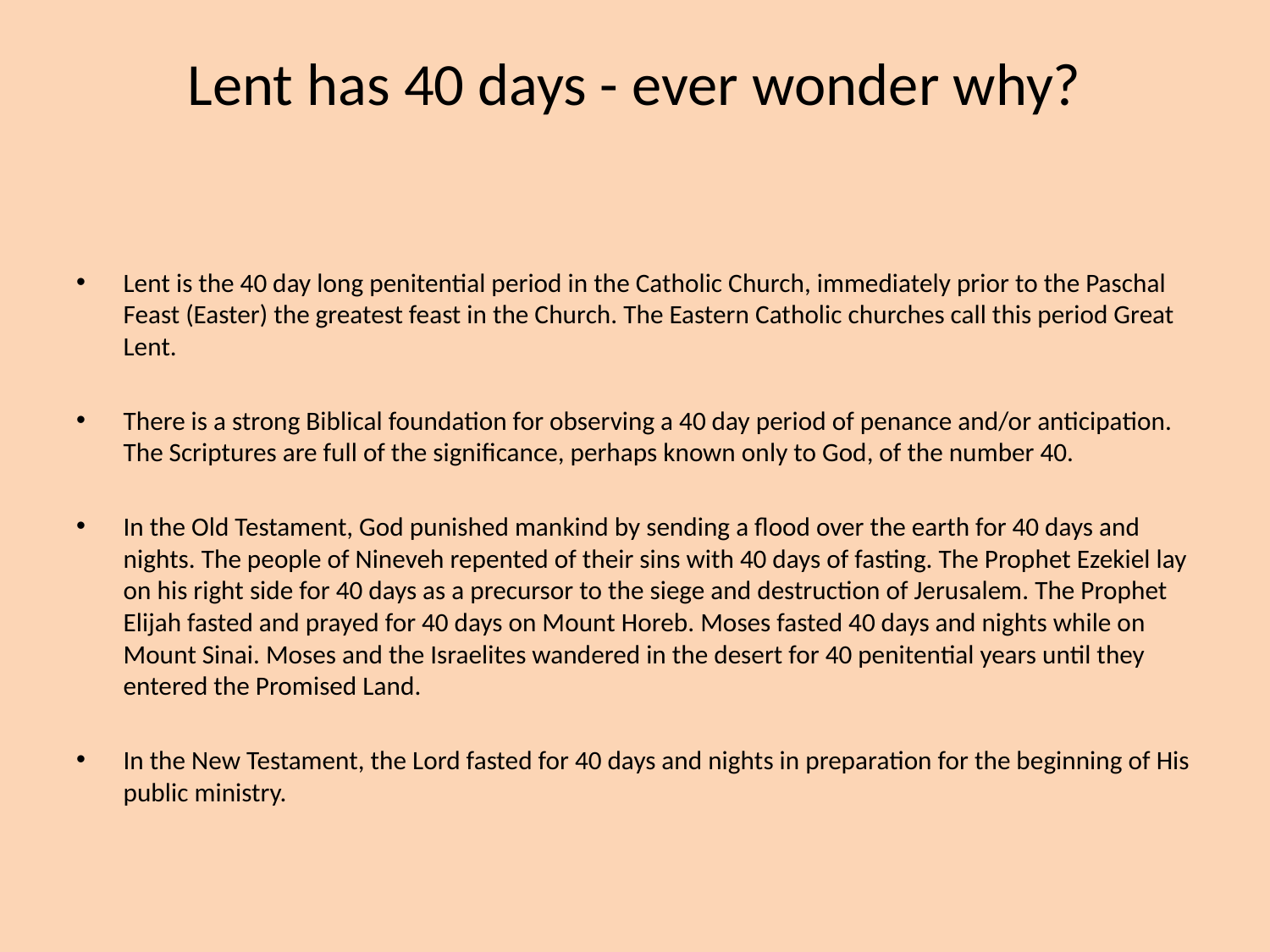

# Lent has 40 days - ever wonder why?

Lent is the 40 day long penitential period in the Catholic Church, immediately prior to the Paschal Feast (Easter) the greatest feast in the Church. The Eastern Catholic churches call this period Great Lent.

There is a strong Biblical foundation for observing a 40 day period of penance and/or anticipation. The Scriptures are full of the significance, perhaps known only to God, of the number 40.

In the Old Testament, God punished mankind by sending a flood over the earth for 40 days and nights. The people of Nineveh repented of their sins with 40 days of fasting. The Prophet Ezekiel lay on his right side for 40 days as a precursor to the siege and destruction of Jerusalem. The Prophet Elijah fasted and prayed for 40 days on Mount Horeb. Moses fasted 40 days and nights while on Mount Sinai. Moses and the Israelites wandered in the desert for 40 penitential years until they entered the Promised Land.

In the New Testament, the Lord fasted for 40 days and nights in preparation for the beginning of His public ministry.